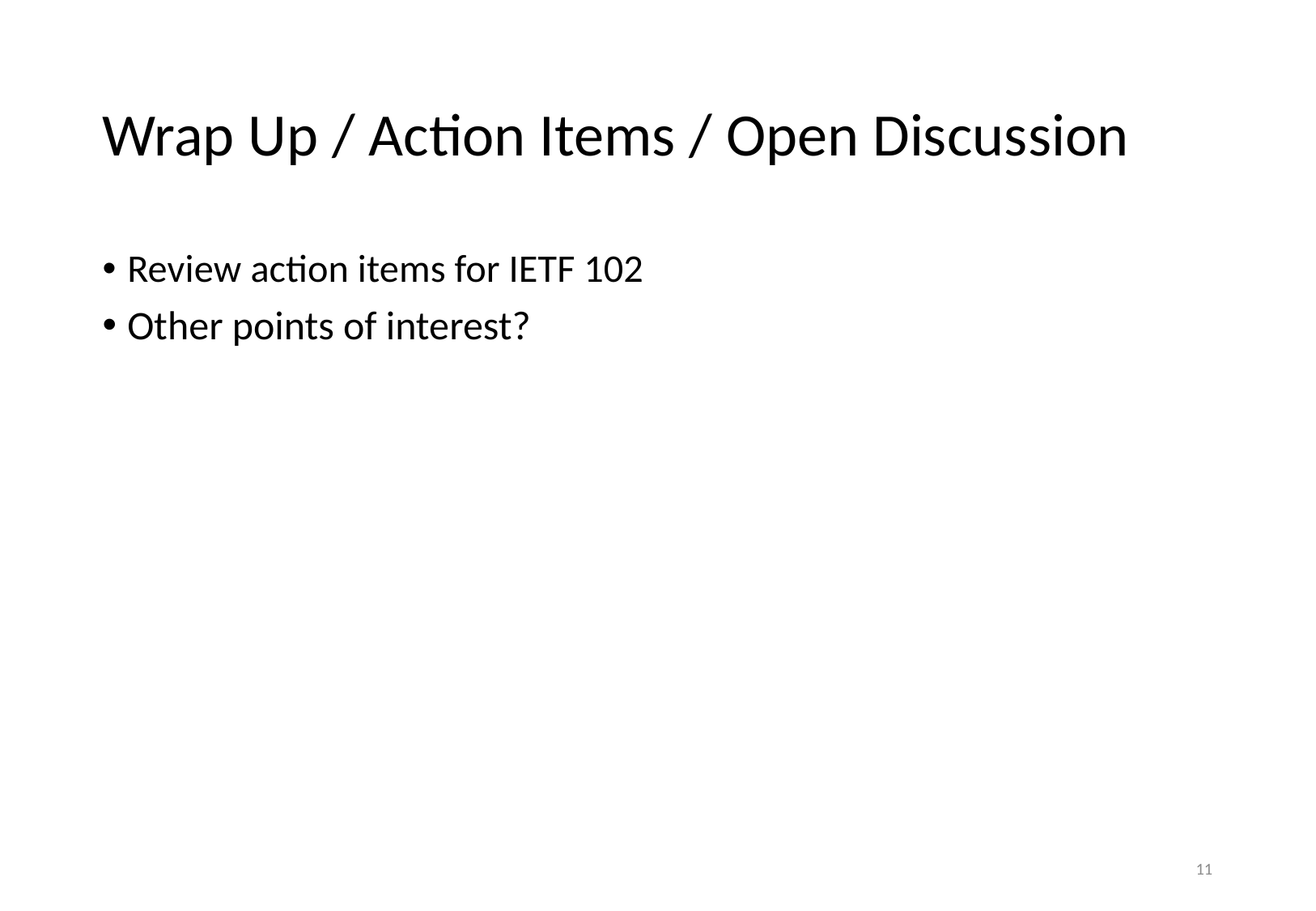

# Wrap Up / Action Items / Open Discussion
Review action items for IETF 102
Other points of interest?

11